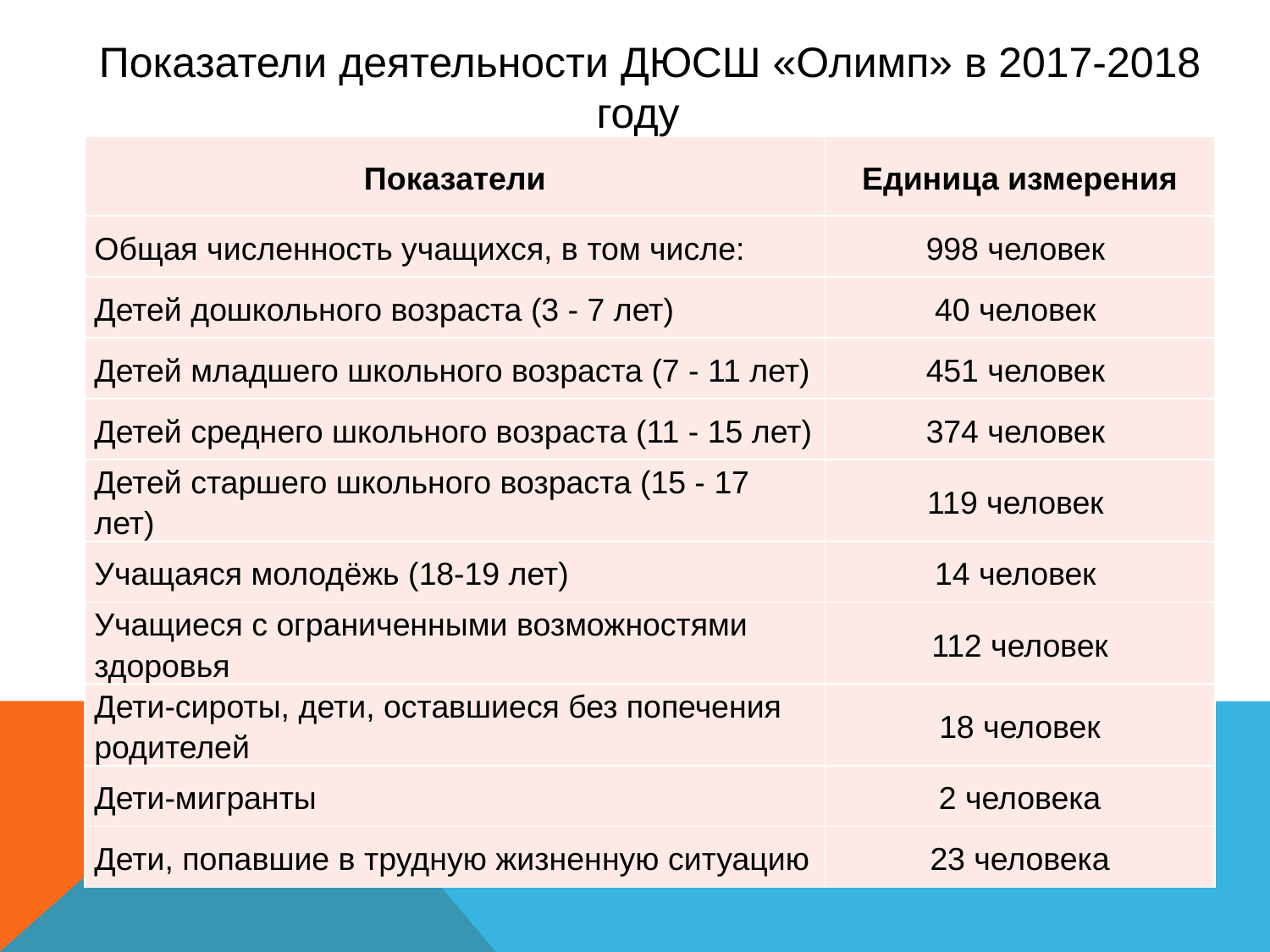

Показатели деятельности ДЮСШ «Олимп» в 2017-2018 году
| Показатели | Единица измерения |
| --- | --- |
| Общая численность учащихся, в том числе: | 998 человек |
| Детей дошкольного возраста (3 - 7 лет) | 40 человек |
| Детей младшего школьного возраста (7 - 11 лет) | 451 человек |
| Детей среднего школьного возраста (11 - 15 лет) | 374 человек |
| Детей старшего школьного возраста (15 - 17 лет) | 119 человек |
| Учащаяся молодёжь (18-19 лет) | 14 человек |
| Учащиеся с ограниченными возможностями здоровья | 112 человек |
| Дети-сироты, дети, оставшиеся без попечения родителей | 18 человек |
| Дети-мигранты | 2 человека |
| Дети, попавшие в трудную жизненную ситуацию | 23 человека |